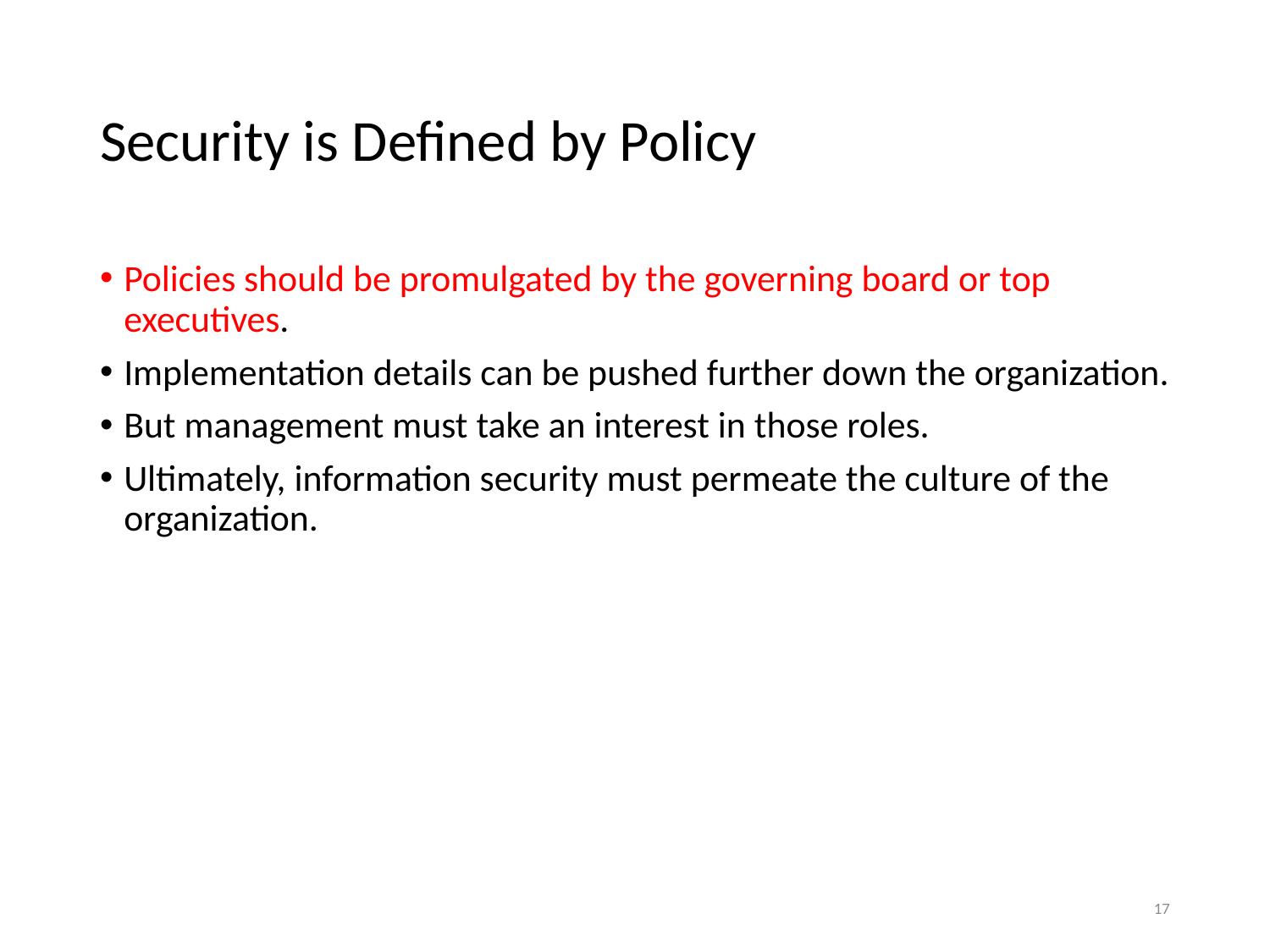

# Security is Defined by Policy
Policies should be promulgated by the governing board or top executives.
Implementation details can be pushed further down the organization.
But management must take an interest in those roles.
Ultimately, information security must permeate the culture of the organization.
17